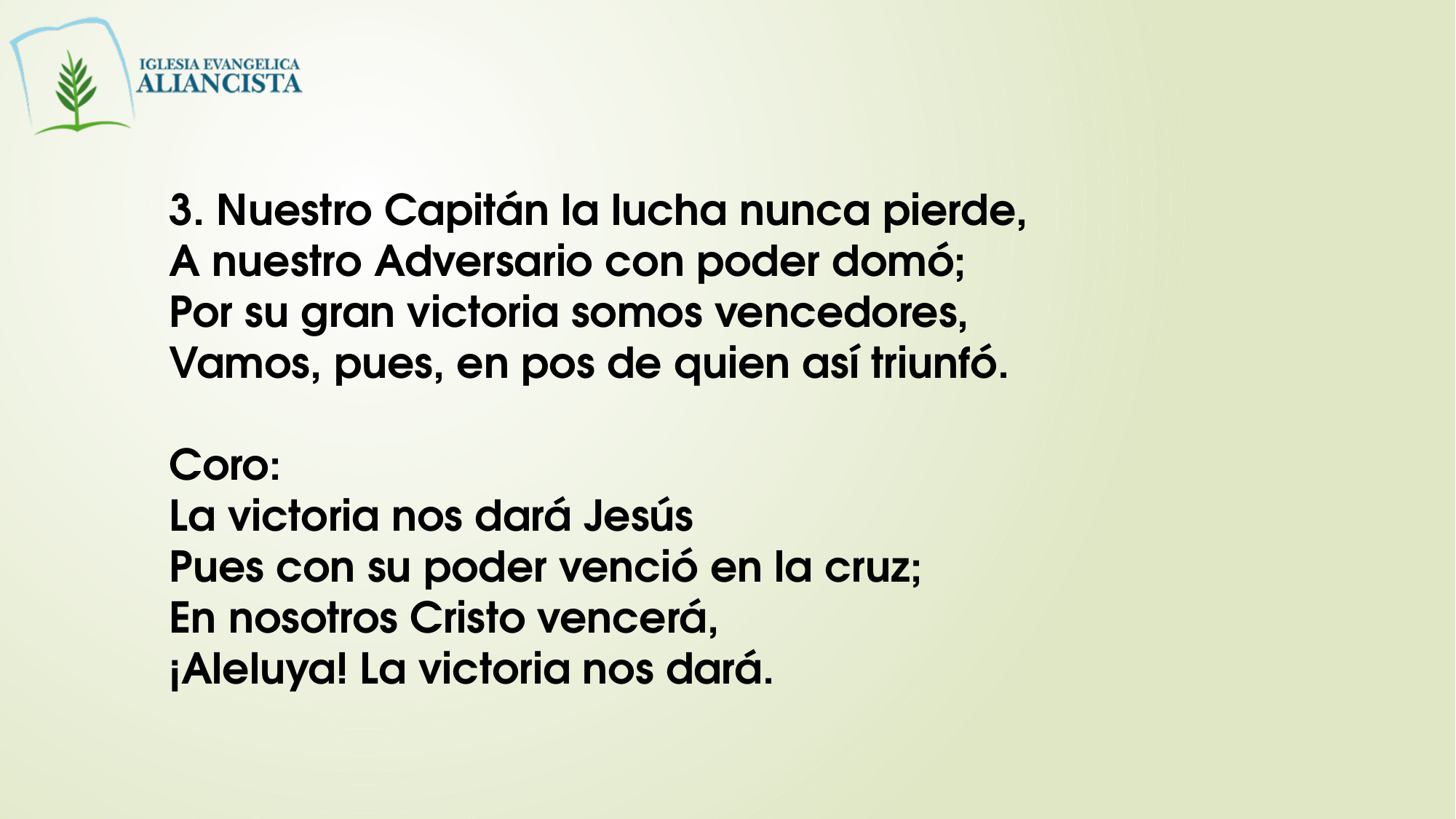

3. Nuestro Capitán la lucha nunca pierde,
A nuestro Adversario con poder domó;
Por su gran victoria somos vencedores,
Vamos, pues, en pos de quien así triunfó.

Coro:
La victoria nos dará Jesús
Pues con su poder venció en la cruz;
En nosotros Cristo vencerá,
¡Aleluya! La victoria nos dará.